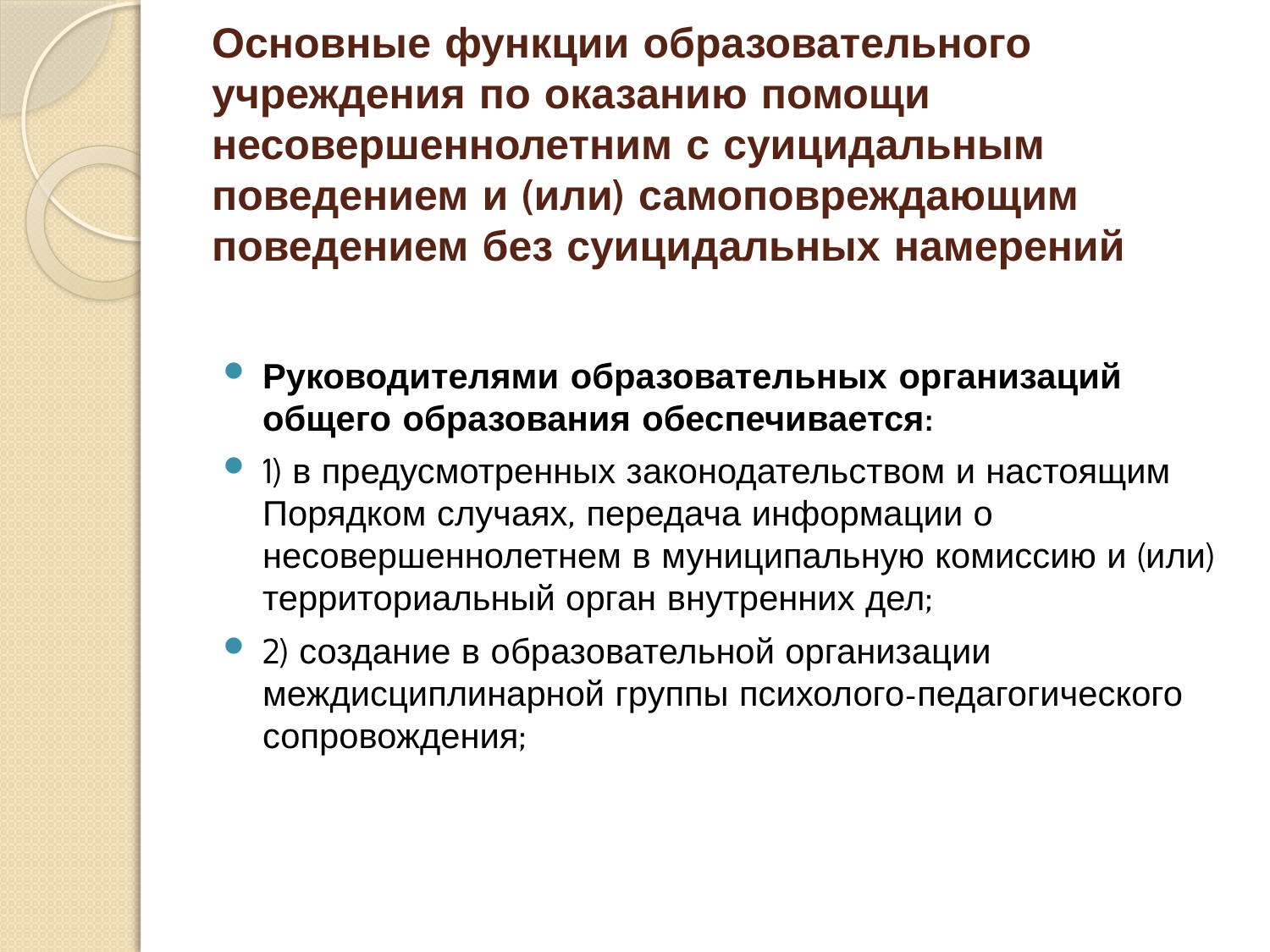

# Основные функции образовательного учреждения по оказанию помощи несовершеннолетним с суицидальным поведением и (или) самоповреждающим поведением без суицидальных намерений
Руководителями образовательных организаций общего образования обеспечивается:
1) в предусмотренных законодательством и настоящим Порядком случаях, передача информации о несовершеннолетнем в муниципальную комиссию и (или) территориальный орган внутренних дел;
2) создание в образовательной организации междисциплинарной группы психолого-педагогического сопровождения;